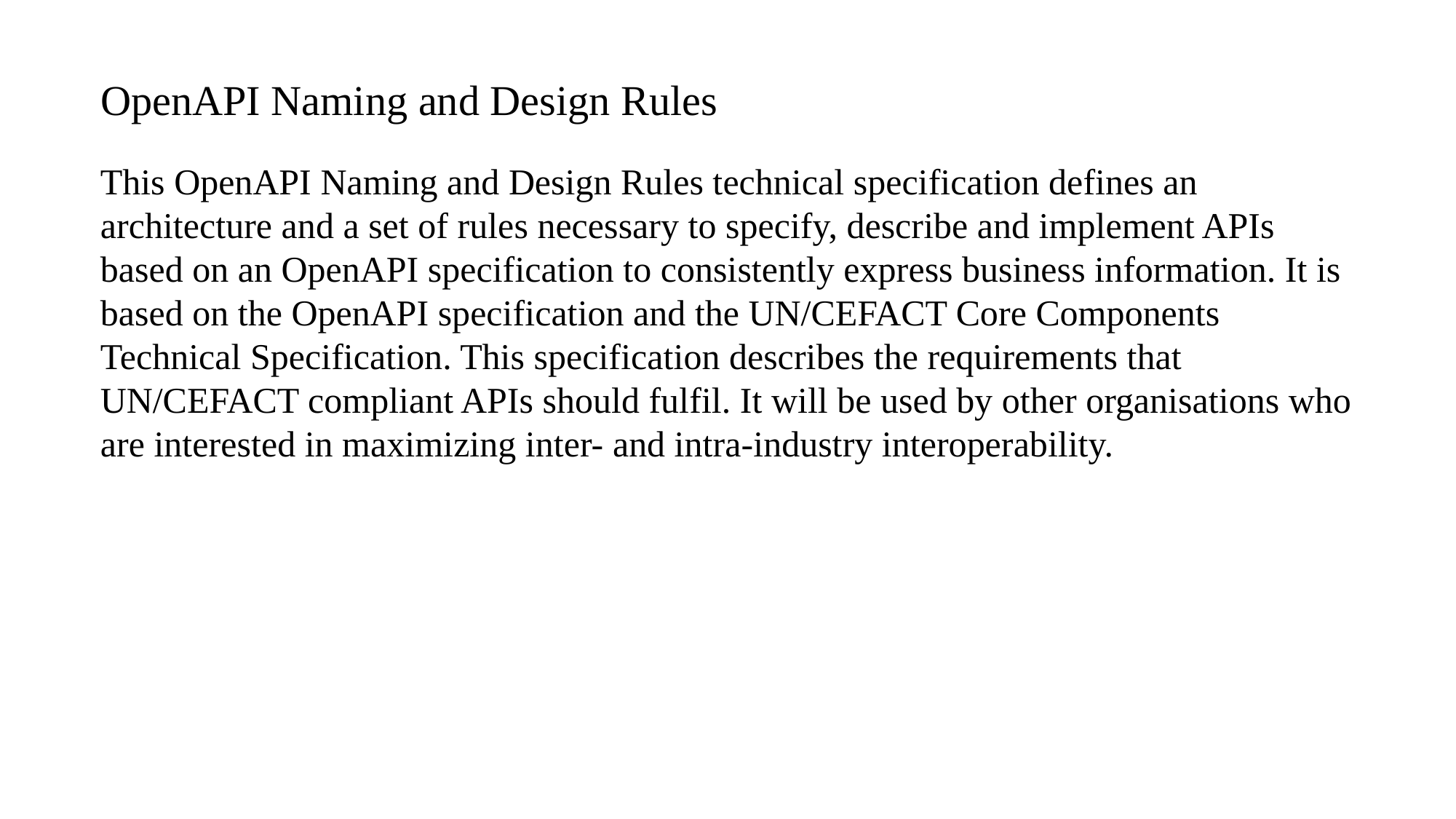

OpenAPI Naming and Design Rules
This OpenAPI Naming and Design Rules technical specification defines an architecture and a set of rules necessary to specify, describe and implement APIs based on an OpenAPI specification to consistently express business information. It is based on the OpenAPI specification and the UN/CEFACT Core Components Technical Specification. This specification describes the requirements that UN/CEFACT compliant APIs should fulfil. It will be used by other organisations who are interested in maximizing inter- and intra-industry interoperability.